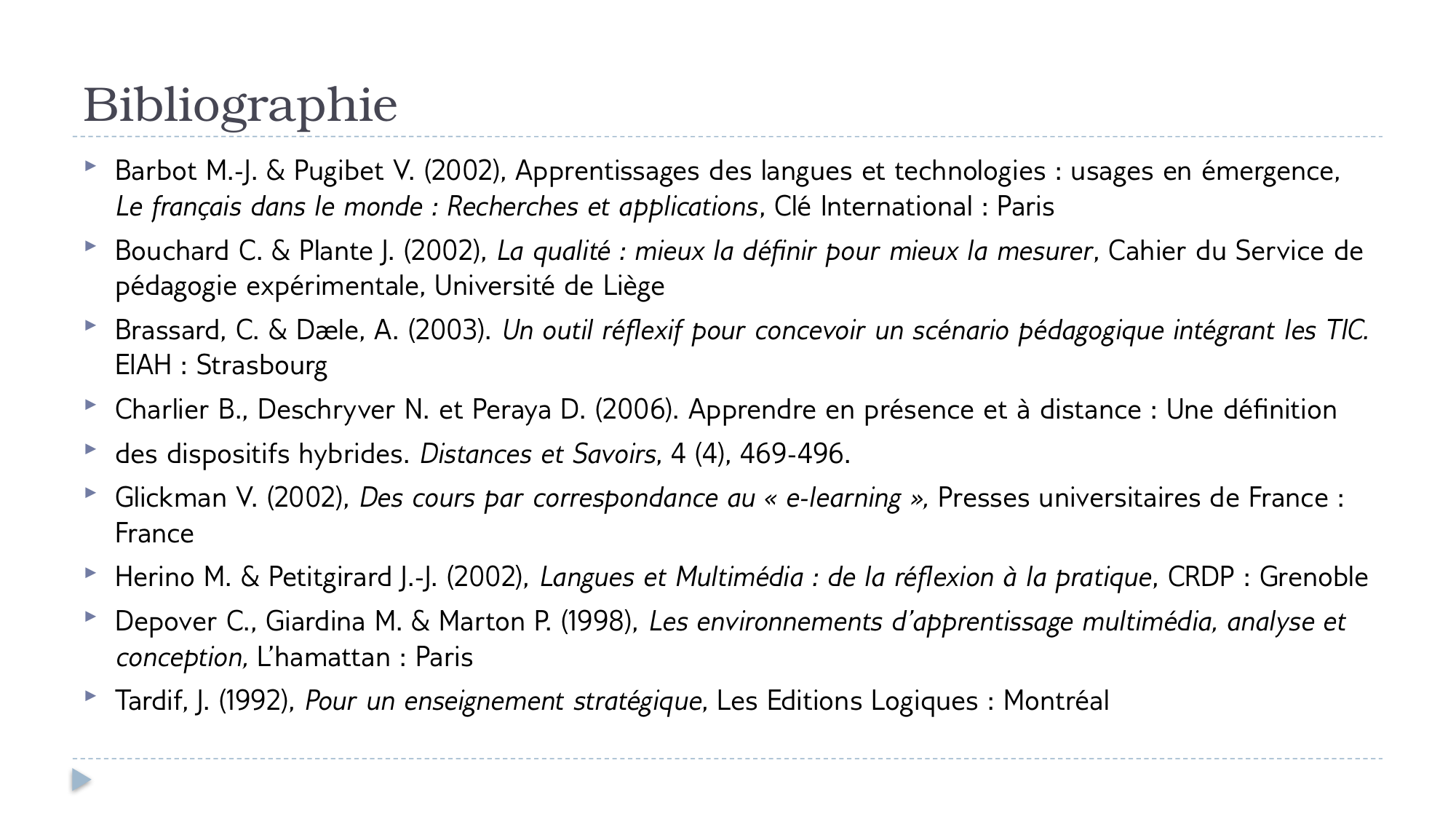

# Bibliographie
Barbot M.-J. & Pugibet V. (2002), Apprentissages des langues et technologies : usages en émergence, Le français dans le monde : Recherches et applications, Clé International : Paris
Bouchard C. & Plante J. (2002), La qualité : mieux la définir pour mieux la mesurer, Cahier du Service de pédagogie expérimentale, Université de Liège
Brassard, C. & Daele, A. (2003). Un outil réflexif pour concevoir un scénario pédagogique intégrant les TIC. EIAH : Strasbourg
Charlier B., Deschryver N. et Peraya D. (2006). Apprendre en présence et à distance : Une définition
des dispositifs hybrides. Distances et Savoirs, 4 (4), 469-496.
Glickman V. (2002), Des cours par correspondance au « e-learning », Presses universitaires de France : France
Herino M. & Petitgirard J.-J. (2002), Langues et Multimédia : de la réflexion à la pratique, CRDP : Grenoble
Depover C., Giardina M. & Marton P. (1998), Les environnements d’apprentissage multimédia, analyse et conception, L’hamattan : Paris
Tardif, J. (1992), Pour un enseignement stratégique, Les Editions Logiques : Montréal